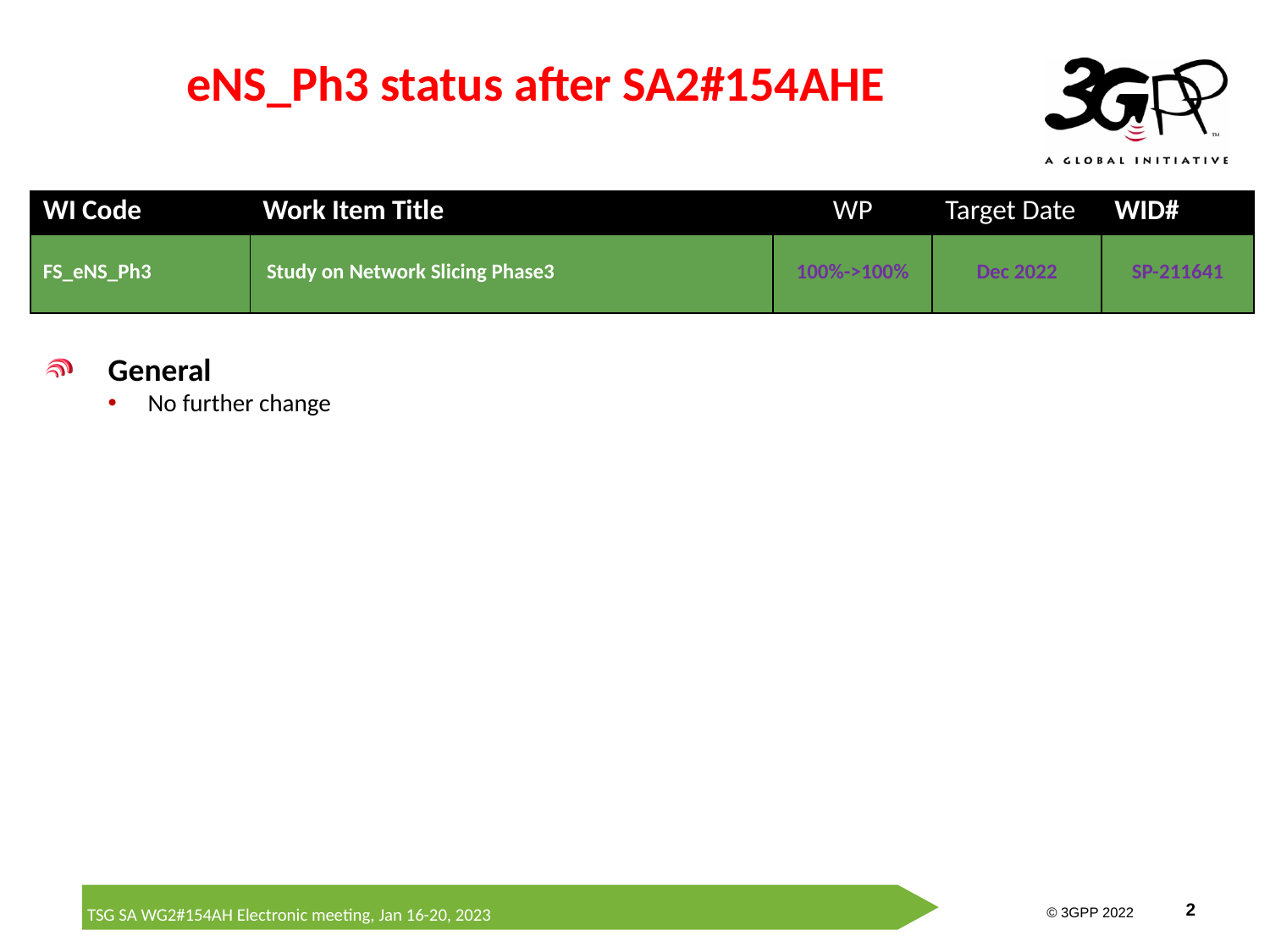

# eNS_Ph3 status after SA2#154AHE
| WI Code | Work Item Title | WP | Target Date | WID# |
| --- | --- | --- | --- | --- |
| FS\_eNS\_Ph3 | Study on Network Slicing Phase3 | 100%->100% | Dec 2022 | SP-211641 |
General
No further change